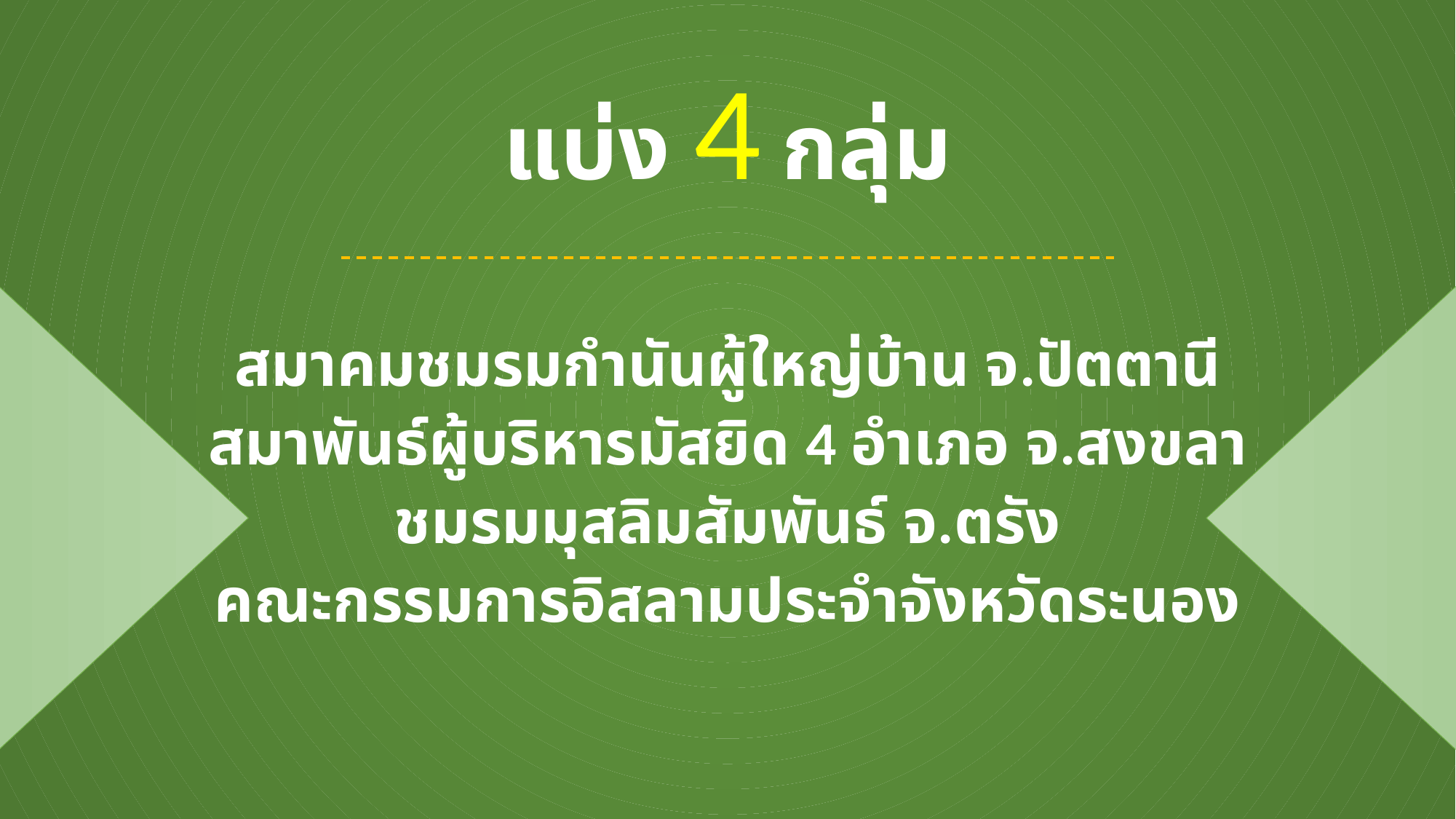

# แบ่ง 4 กลุ่ม
สมาคมชมรมกำนันผู้ใหญ่บ้าน จ.ปัตตานี
สมาพันธ์ผู้บริหารมัสยิด 4 อำเภอ จ.สงขลา
ชมรมมุสลิมสัมพันธ์ จ.ตรัง
คณะกรรมการอิสลามประจำจังหวัดระนอง